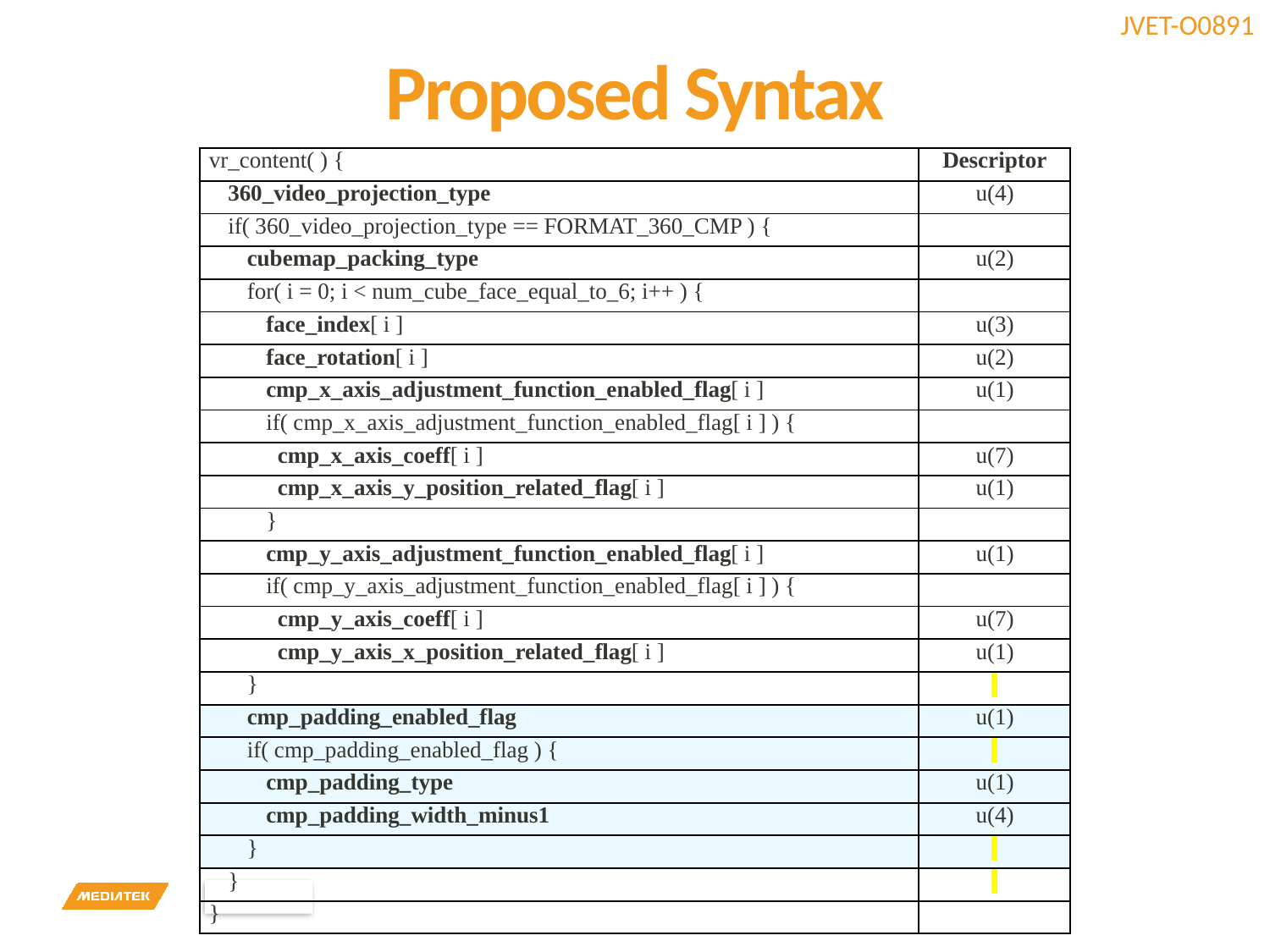

# Proposed Syntax
| vr\_content( ) { | Descriptor |
| --- | --- |
| 360\_video\_projection\_type | u(4) |
| if( 360\_video\_projection\_type == FORMAT\_360\_CMP ) { |  |
| cubemap\_packing\_type | u(2) |
| for( i = 0; i < num\_cube\_face\_equal\_to\_6; i++ ) { |  |
| face\_index[ i ] | u(3) |
| face\_rotation[ i ] | u(2) |
| cmp\_x\_axis\_adjustment\_function\_enabled\_flag[ i ] | u(1) |
| if( cmp\_x\_axis\_adjustment\_function\_enabled\_flag[ i ] ) { |  |
| cmp\_x\_axis\_coeff[ i ] | u(7) |
| cmp\_x\_axis\_y\_position\_related\_flag[ i ] | u(1) |
| } |  |
| cmp\_y\_axis\_adjustment\_function\_enabled\_flag[ i ] | u(1) |
| if( cmp\_y\_axis\_adjustment\_function\_enabled\_flag[ i ] ) { |  |
| cmp\_y\_axis\_coeff[ i ] | u(7) |
| cmp\_y\_axis\_x\_position\_related\_flag[ i ] | u(1) |
| } |  |
| cmp\_padding\_enabled\_flag | u(1) |
| if( cmp\_padding\_enabled\_flag ) { |  |
| cmp\_padding\_type | u(1) |
| cmp\_padding\_width\_minus1 | u(4) |
| } |  |
| } |  |
| } |  |